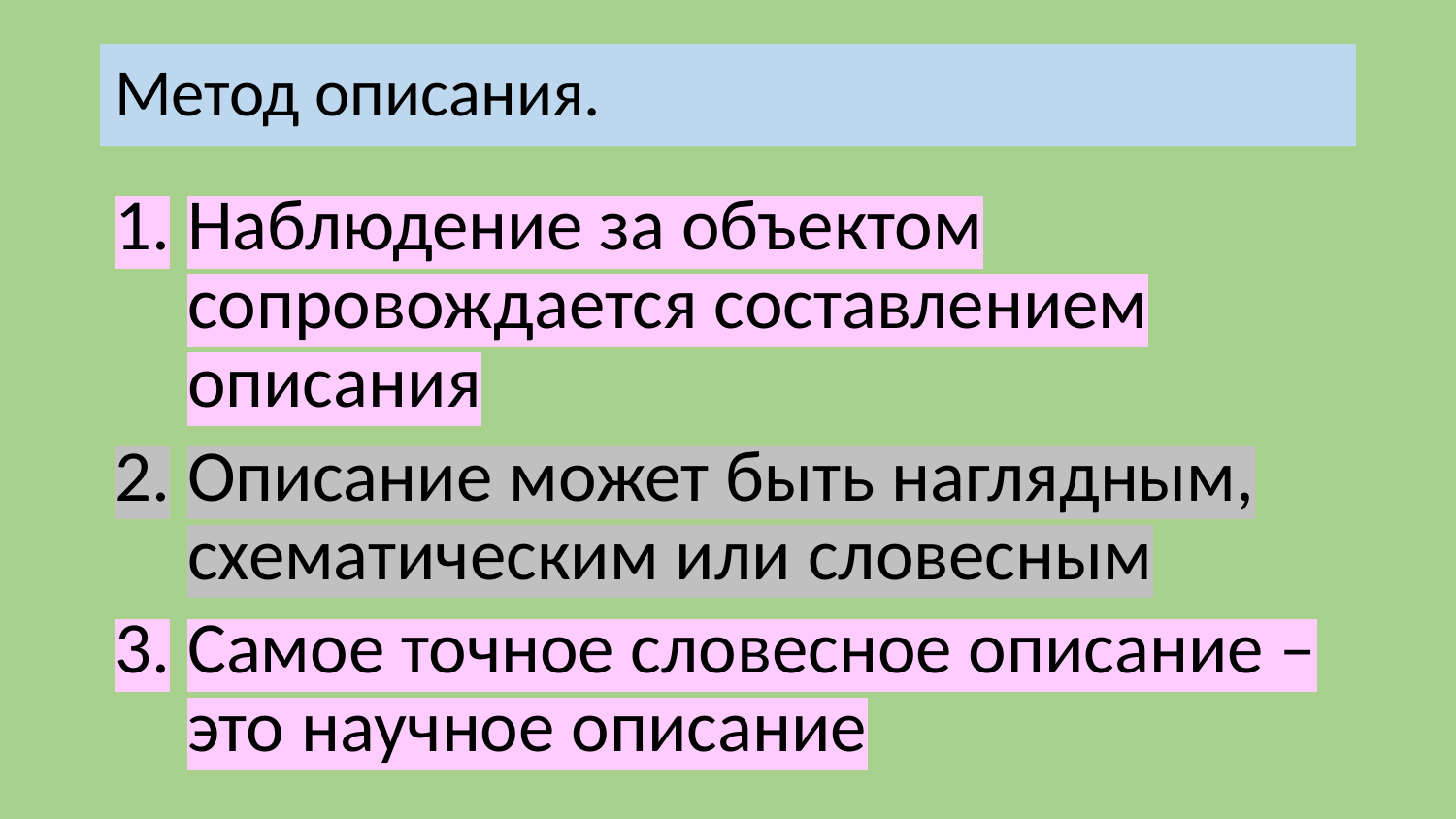

# Метод описания.
Наблюдение за объектом сопровождается составлением описания
Описание может быть наглядным, схематическим или словесным
Самое точное словесное описание – это научное описание